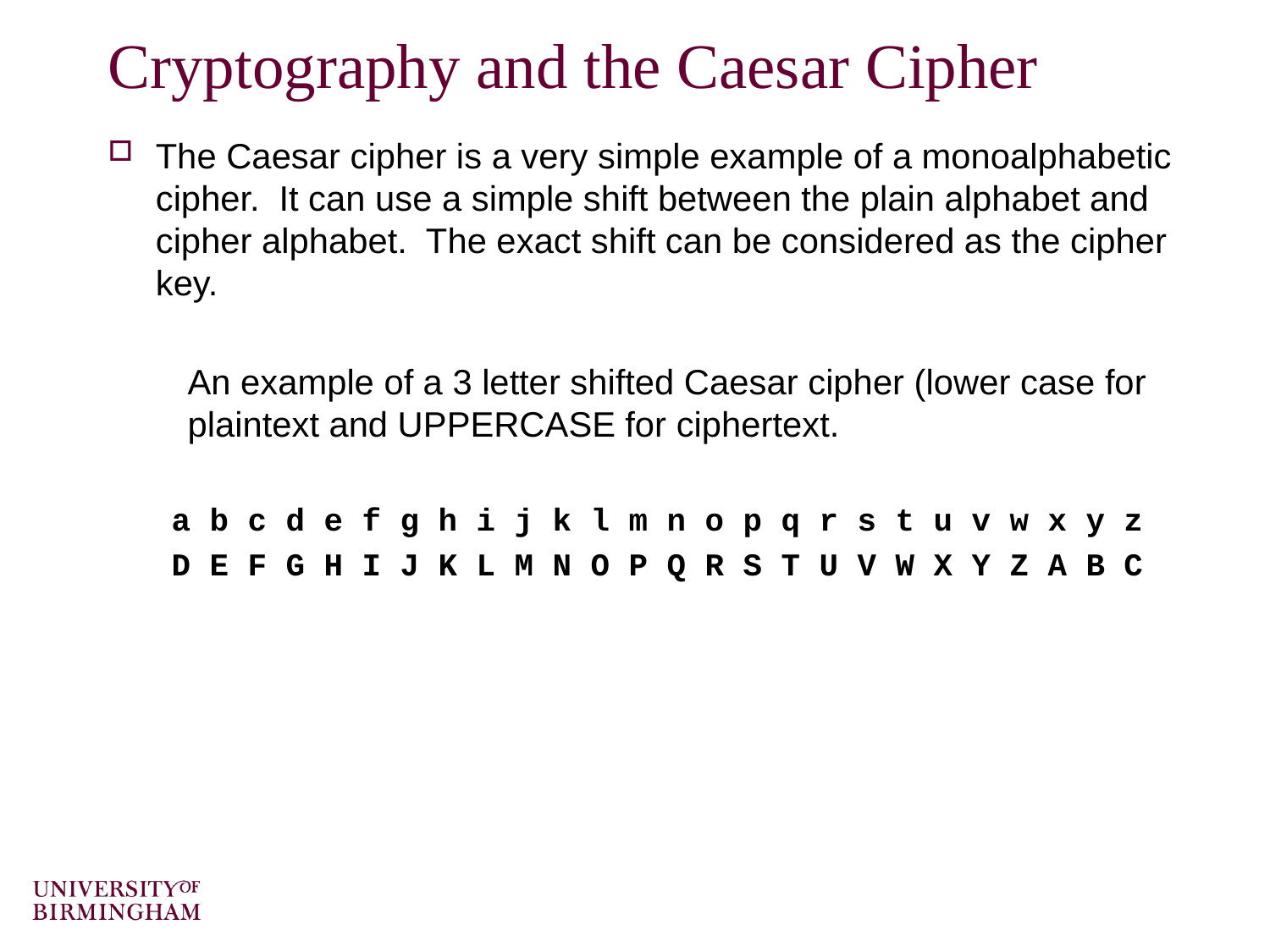

# Cryptography and the Caesar Cipher
The Caesar cipher is a very simple example of a monoalphabetic cipher.  It can use a simple shift between the plain alphabet and cipher alphabet.  The exact shift can be considered as the cipher key.

	An example of a 3 letter shifted Caesar cipher (lower case for plaintext and UPPERCASE for ciphertext.

a b c d e f g h i j k l m n o p q r s t u v w x y z
D E F G H I J K L M N O P Q R S T U V W X Y Z A B C